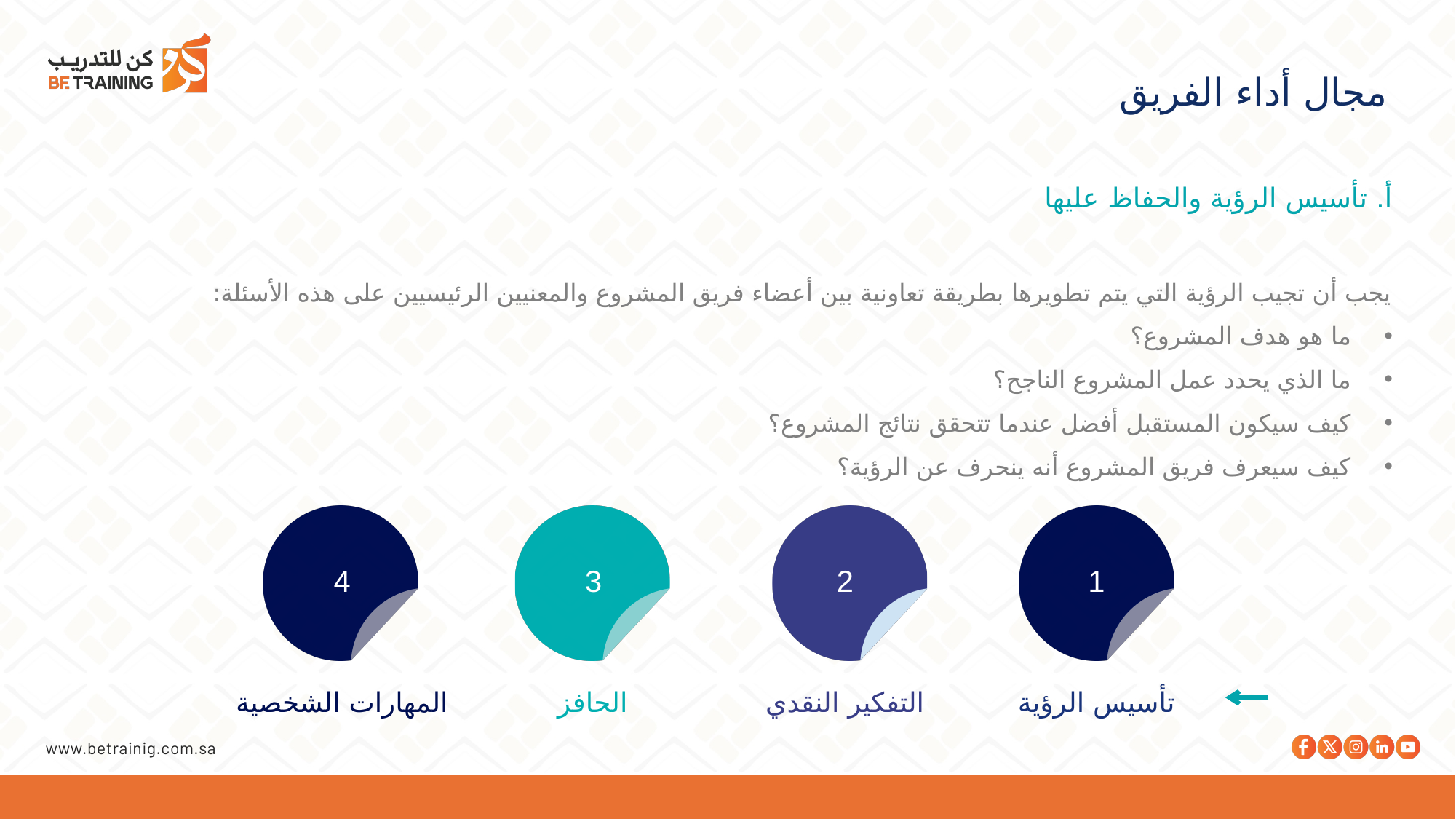

مجال أداء الفريق
أ. تأسيس الرؤية والحفاظ عليها

يجب أن تجيب الرؤية التي يتم تطويرها بطريقة تعاونية بين أعضاء فريق المشروع والمعنيين الرئيسيين على هذه الأسئلة:
ما هو هدف المشروع؟
ما الذي يحدد عمل المشروع الناجح؟
كيف سيكون المستقبل أفضل عندما تتحقق نتائج المشروع؟
كيف سيعرف فريق المشروع أنه ينحرف عن الرؤية؟

4

3

2

1
المهارات الشخصية
الحافز
التفكير النقدي
تأسيس الرؤية